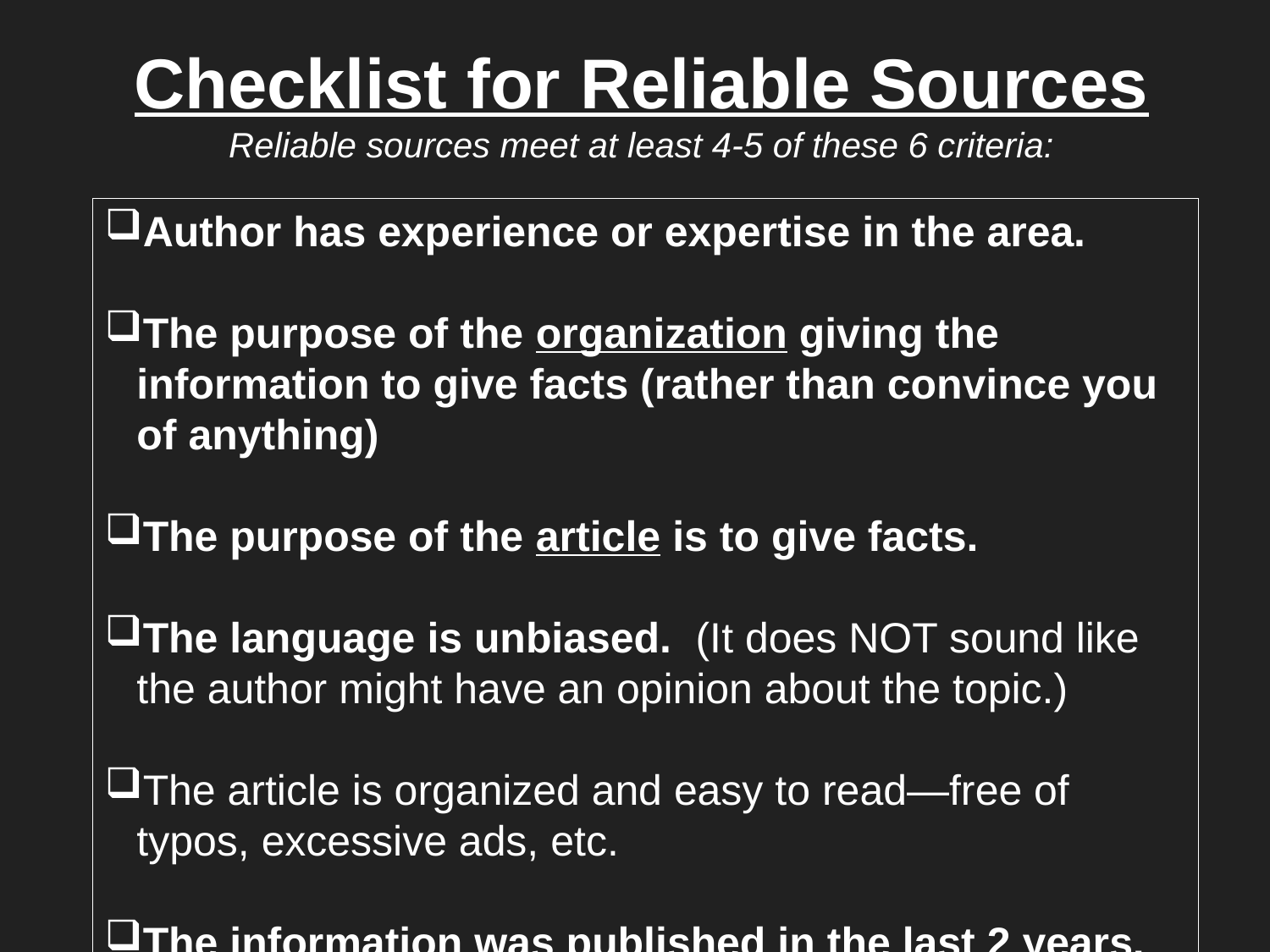

Checklist for Reliable Sources
Reliable sources meet at least 4-5 of these 6 criteria:
Author has experience or expertise in the area.

The purpose of the organization giving the information to give facts (rather than convince you of anything)

The purpose of the article is to give facts.

The language is unbiased.  (It does NOT sound like the author might have an opinion about the topic.)

The article is organized and easy to read—free of typos, excessive ads, etc.

The information was published in the last 2 years.